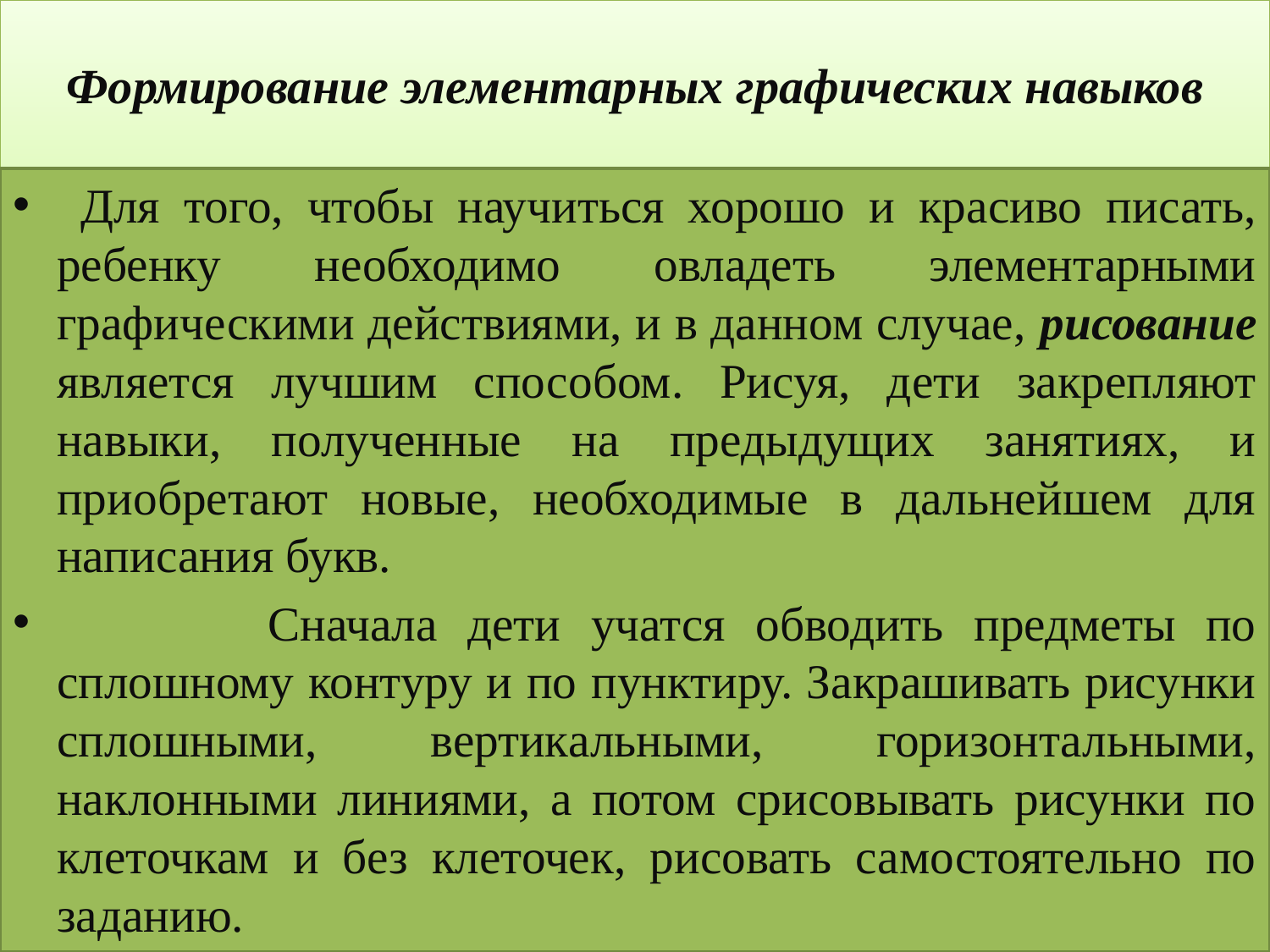

# Формирование элементарных графических навыков
 Для того, чтобы научиться хорошо и красиво писать, ребенку необходимо овладеть элементарными графическими действиями, и в данном случае, рисование является лучшим способом. Рисуя, дети закрепляют навыки, полученные на предыдущих занятиях, и приобретают новые, необходимые в дальнейшем для написания букв.
       Сначала дети учатся обводить предметы по сплошному контуру и по пунктиру. Закрашивать рисунки сплошными, вертикальными, горизонтальными, наклонными линиями, а потом срисовывать рисунки по клеточкам и без клеточек, рисовать самостоятельно по заданию.